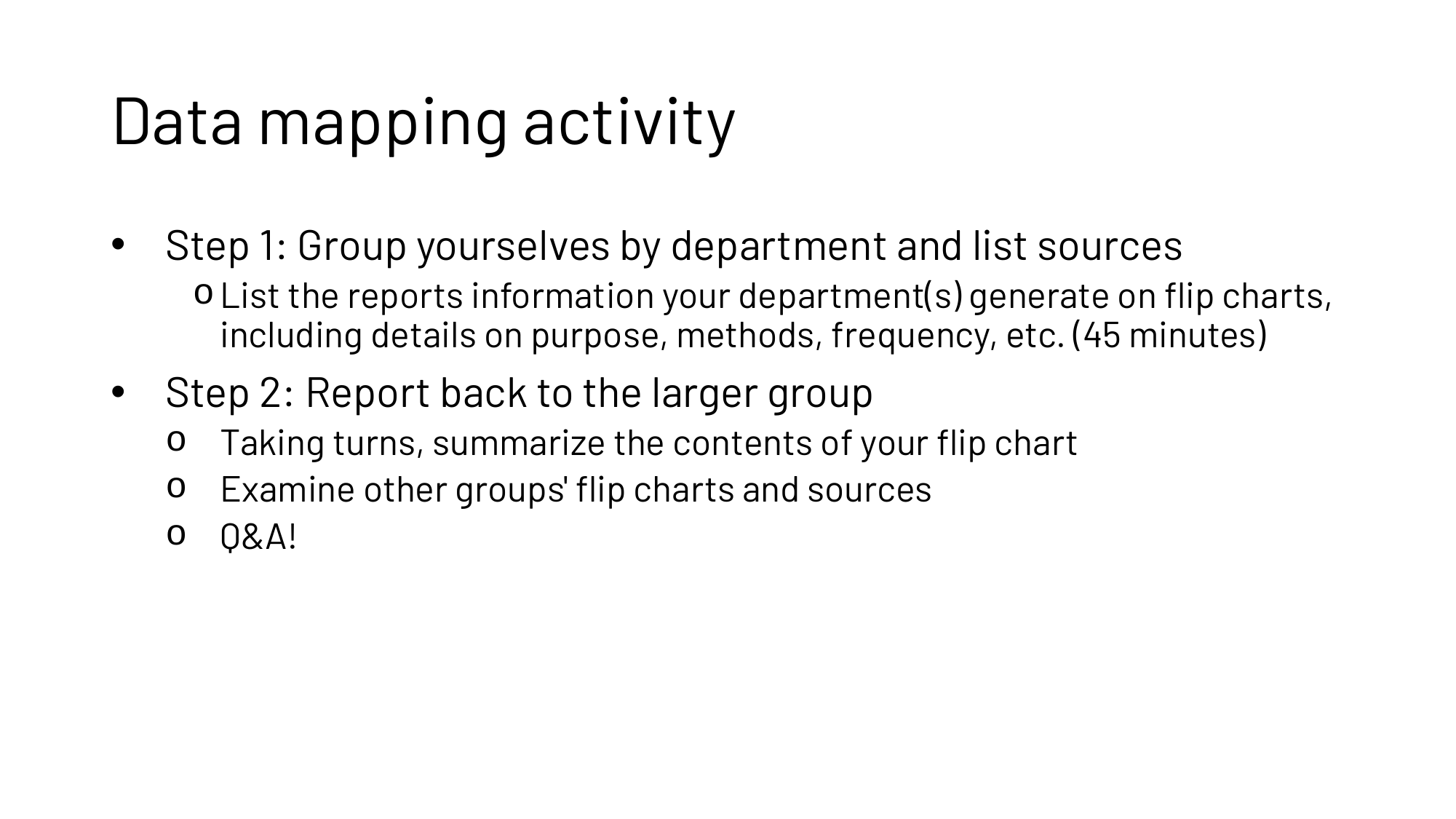

# Data mapping activity
Step 1: Group yourselves by department and list sources
List the reports information your department(s) generate on flip charts, including details on purpose, methods, frequency, etc. (45 minutes)
Step 2: Report back to the larger group
Taking turns, summarize the contents of your flip chart
Examine other groups' flip charts and sources
Q&A!